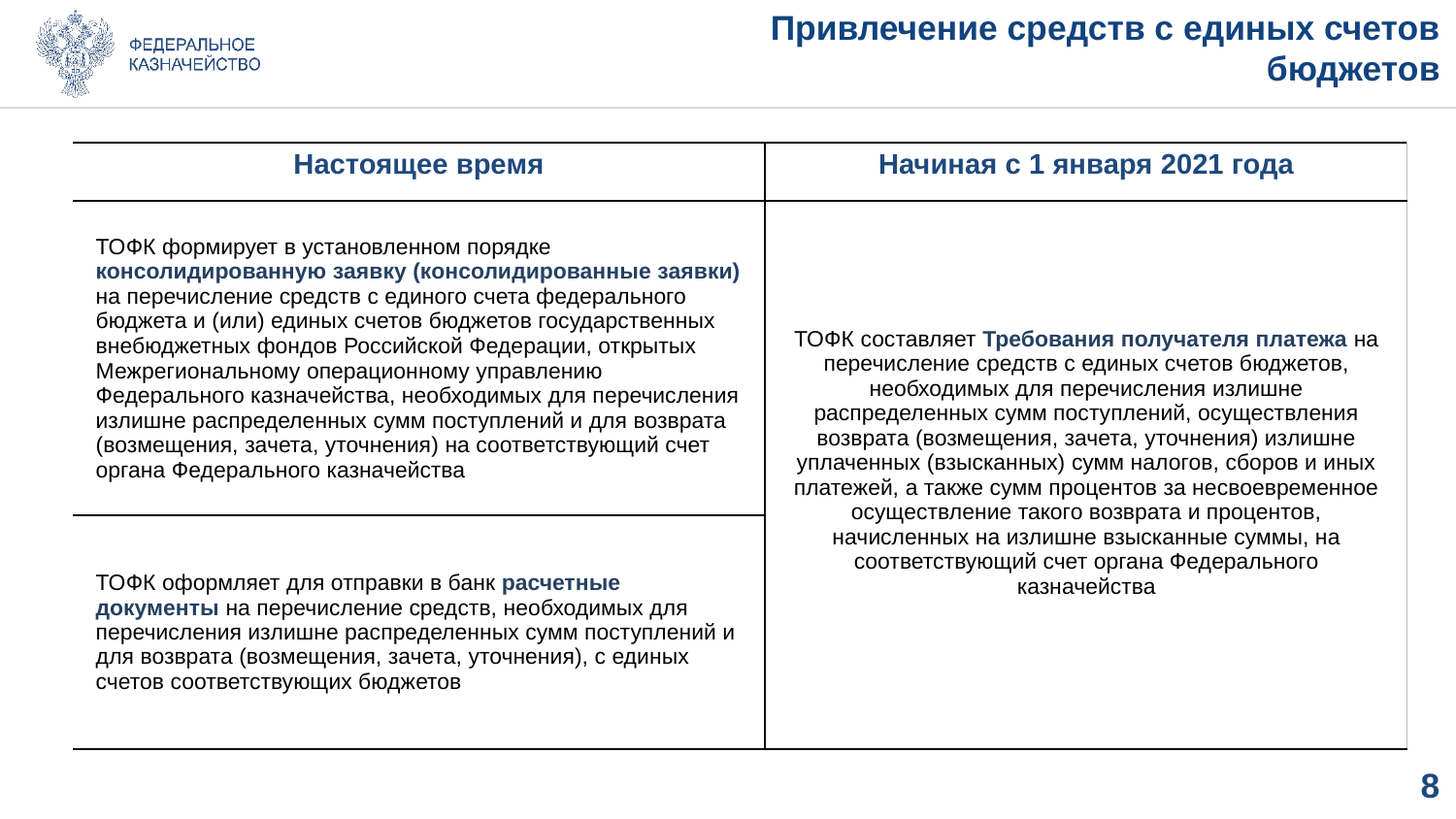

# Привлечение средств с единых счетов бюджетов
| Настоящее время | Начиная с 1 января 2021 года |
| --- | --- |
| ТОФК формирует в установленном порядке консолидированную заявку (консолидированные заявки) на перечисление средств с единого счета федерального бюджета и (или) единых счетов бюджетов государственных внебюджетных фондов Российской Федерации, открытых Межрегиональному операционному управлению Федерального казначейства, необходимых для перечисления излишне распределенных сумм поступлений и для возврата (возмещения, зачета, уточнения) на соответствующий счет органа Федерального казначейства | ТОФК составляет Требования получателя платежа на перечисление средств с единых счетов бюджетов, необходимых для перечисления излишне распределенных сумм поступлений, осуществления возврата (возмещения, зачета, уточнения) излишне уплаченных (взысканных) сумм налогов, сборов и иных платежей, а также сумм процентов за несвоевременное осуществление такого возврата и процентов, начисленных на излишне взысканные суммы, на соответствующий счет органа Федерального казначейства |
| ТОФК оформляет для отправки в банк расчетные документы на перечисление средств, необходимых для перечисления излишне распределенных сумм поступлений и для возврата (возмещения, зачета, уточнения), с единых счетов соответствующих бюджетов |  |
8